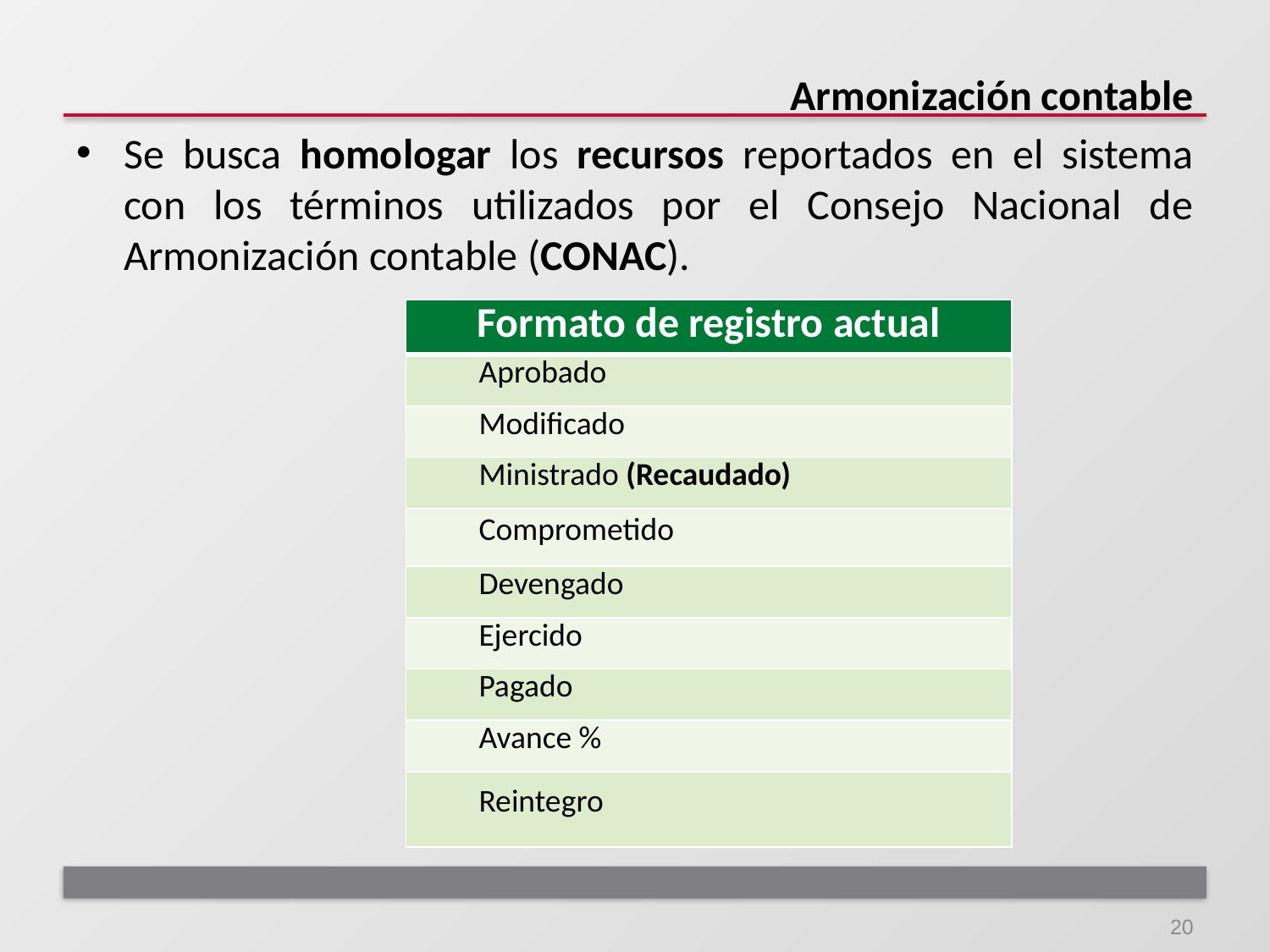

# Armonización contable
Se busca homologar los recursos reportados en el sistema con los términos utilizados por el Consejo Nacional de Armonización contable (CONAC).
| Formato de registro actual |
| --- |
| Aprobado |
| Modificado |
| Ministrado (Recaudado) |
| Comprometido |
| Devengado |
| Ejercido |
| Pagado |
| Avance % |
| Reintegro |
20